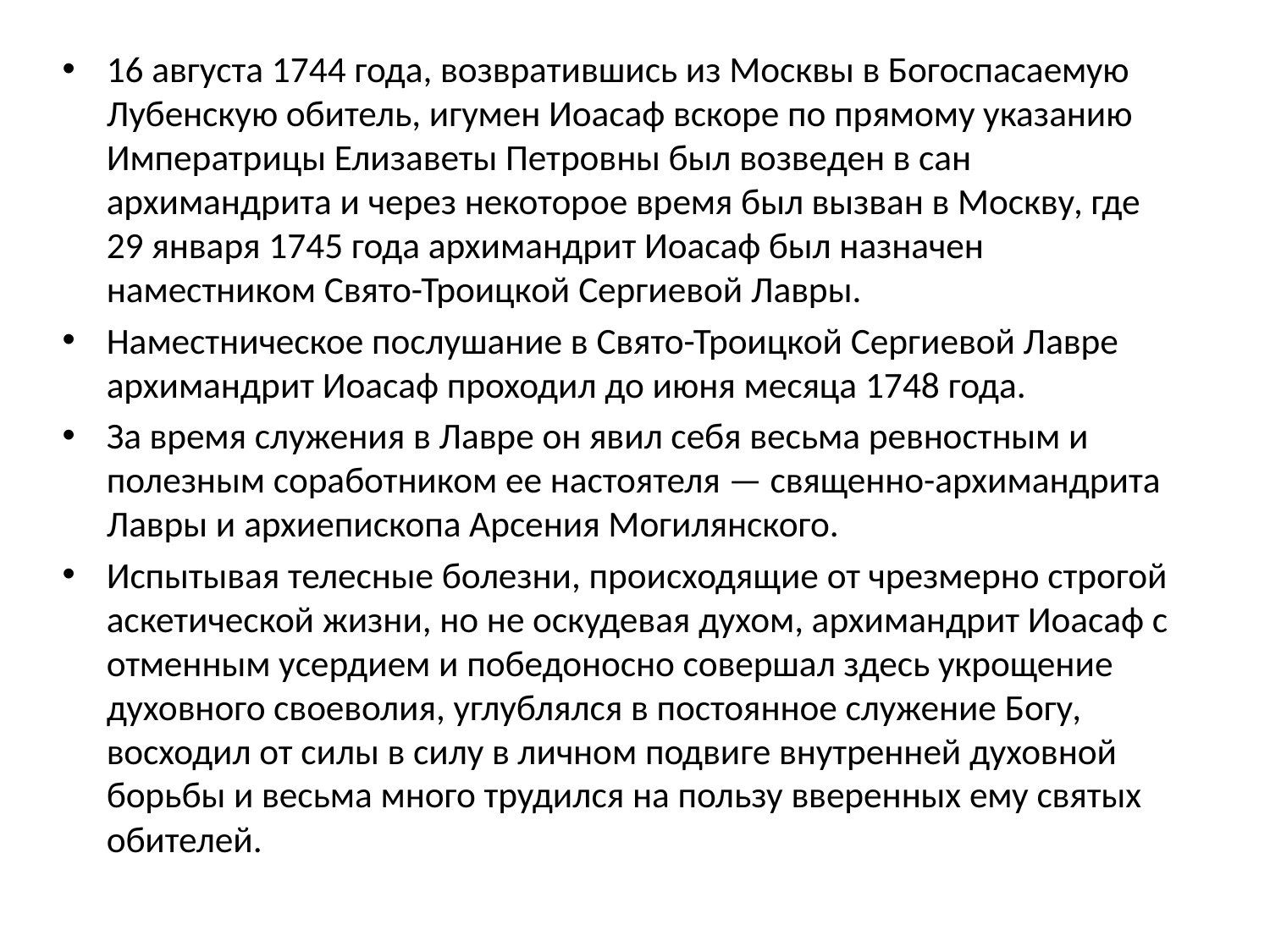

16 августа 1744 года, возвратившись из Москвы в Богоспасаемую Лубенскую обитель, игумен Иоасаф вскоре по прямому указанию Императрицы Елизаветы Петровны был возведен в сан архимандрита и через некоторое время был вызван в Москву, где 29 января 1745 года архимандрит Иоасаф был назначен наместником Свято-Троицкой Сергиевой Лавры.
Наместническое послушание в Свято-Троицкой Сергиевой Лавре архимандрит Иоасаф проходил до июня месяца 1748 года.
За время служения в Лавре он явил себя весьма ревностным и полезным соработником ее настоятеля — священно-архимандрита Лавры и архиепископа Арсения Могилянского.
Испытывая телесные болезни, происходящие от чрезмерно строгой аскетической жизни, но не оскудевая духом, архимандрит Иоасаф с отменным усердием и победоносно совершал здесь укрощение духовного своеволия, углублялся в постоянное служение Богу, восходил от силы в силу в личном подвиге внутренней духовной борьбы и весьма много трудился на пользу вверенных ему святых обителей.